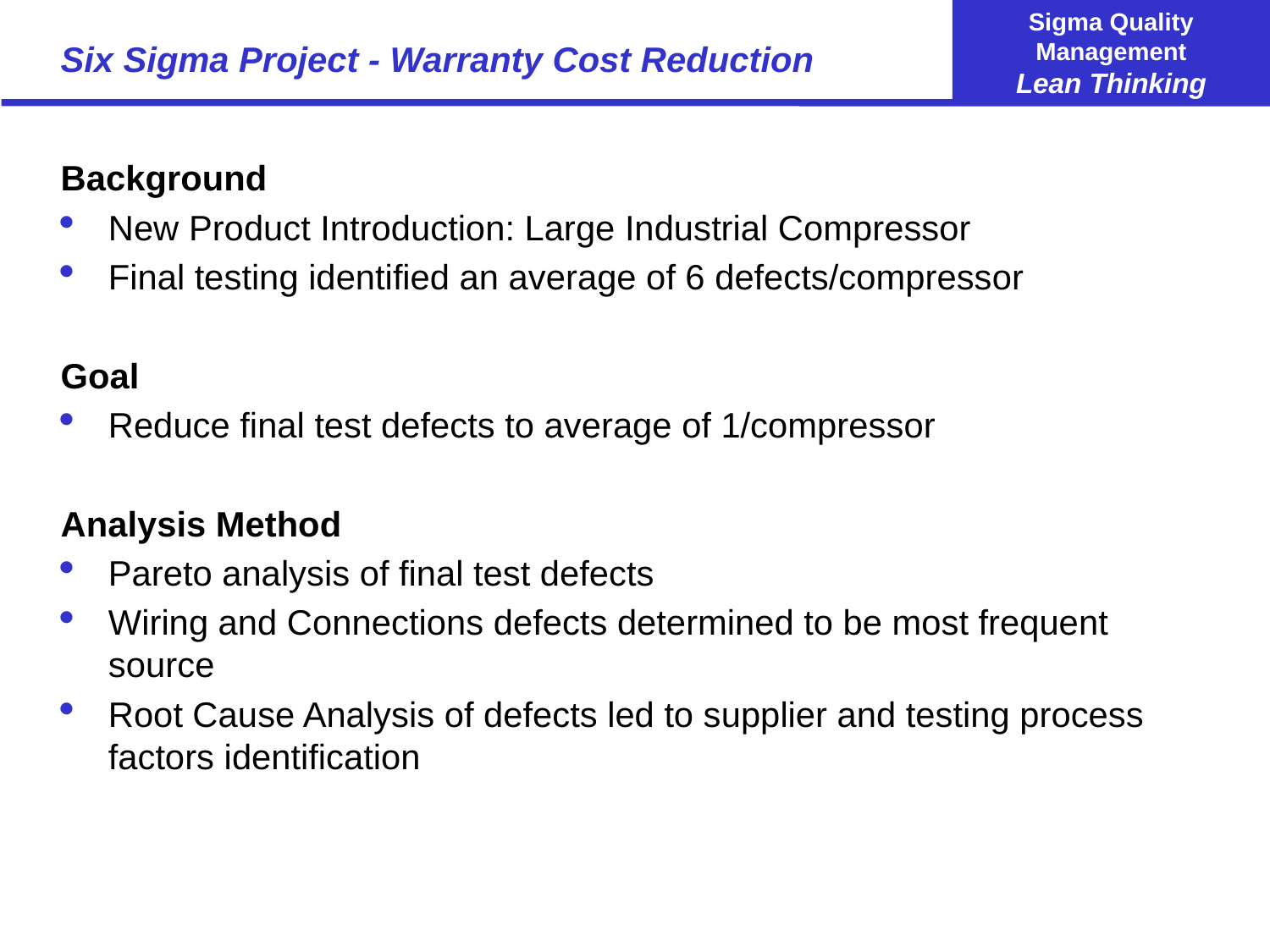

# Six Sigma Project - Warranty Cost Reduction
Background
New Product Introduction: Large Industrial Compressor
Final testing identified an average of 6 defects/compressor

Goal
Reduce final test defects to average of 1/compressor

Analysis Method
Pareto analysis of final test defects
Wiring and Connections defects determined to be most frequent source
Root Cause Analysis of defects led to supplier and testing process factors identification